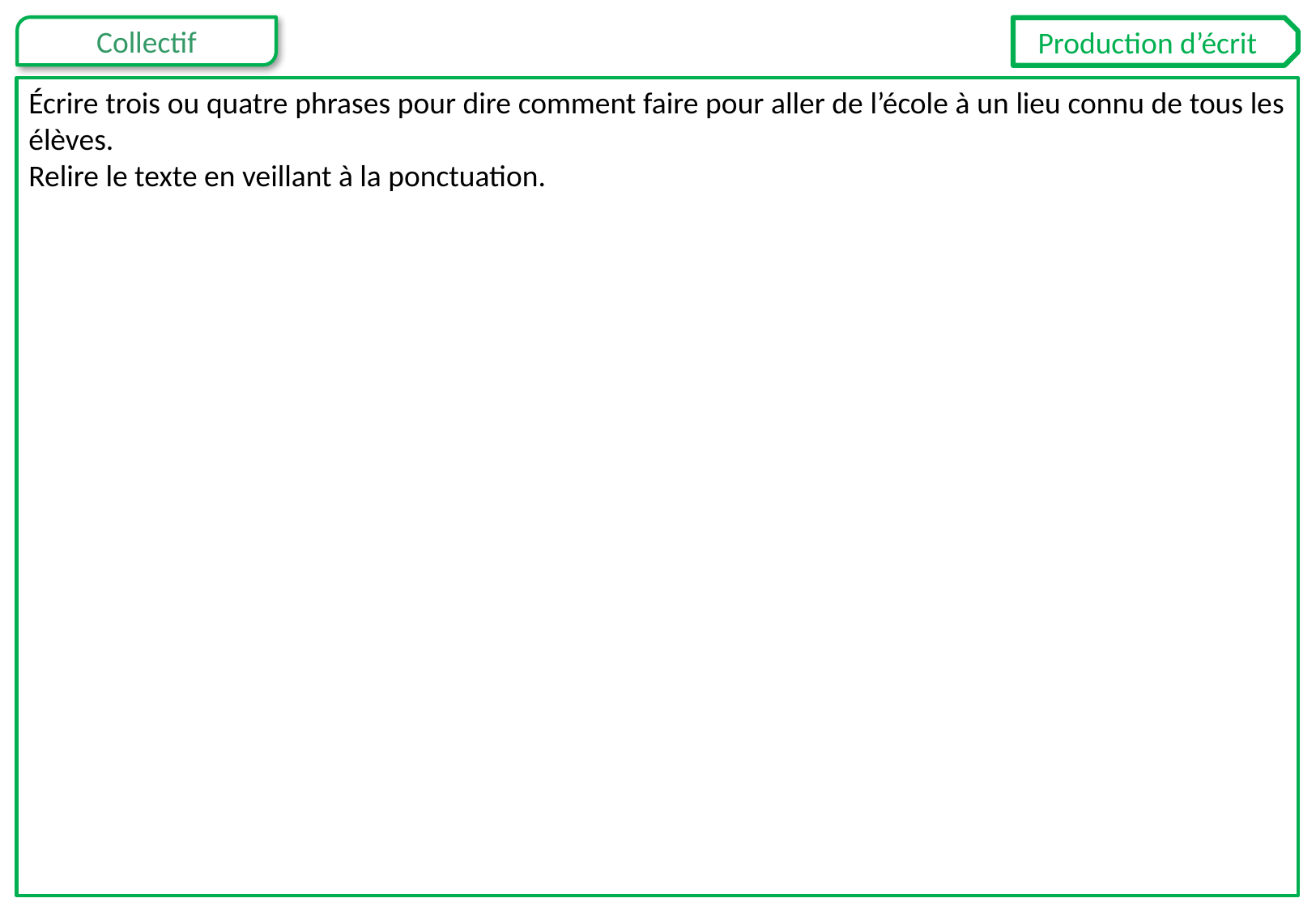

Production d’écrit
Écrire trois ou quatre phrases pour dire comment faire pour aller de l’école à un lieu connu de tous les élèves.
Relire le texte en veillant à la ponctuation.